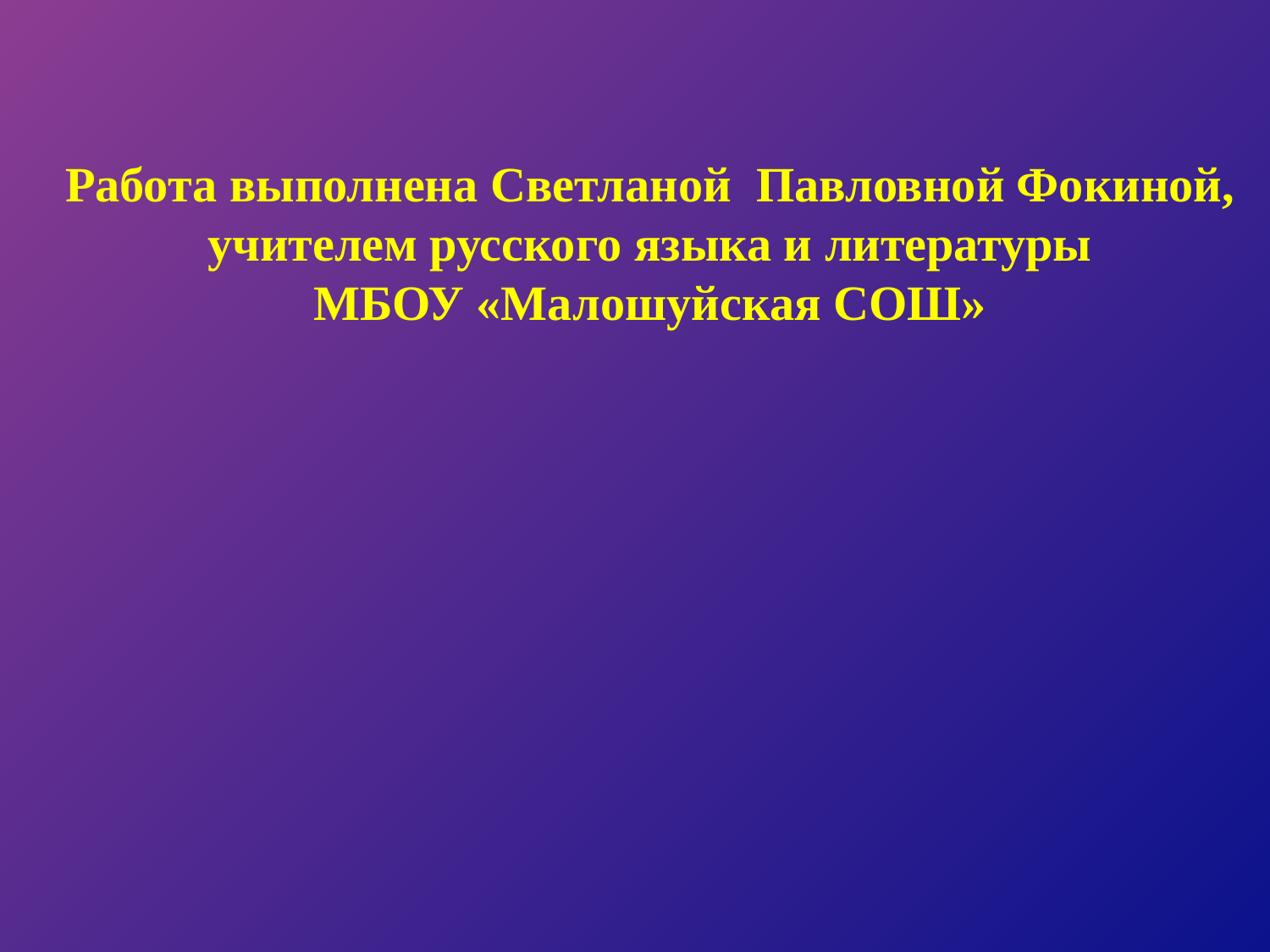

Работа выполнена Светланой  Павловной Фокиной, учителем русского языка и литературы
МБОУ «Малошуйская СОШ»